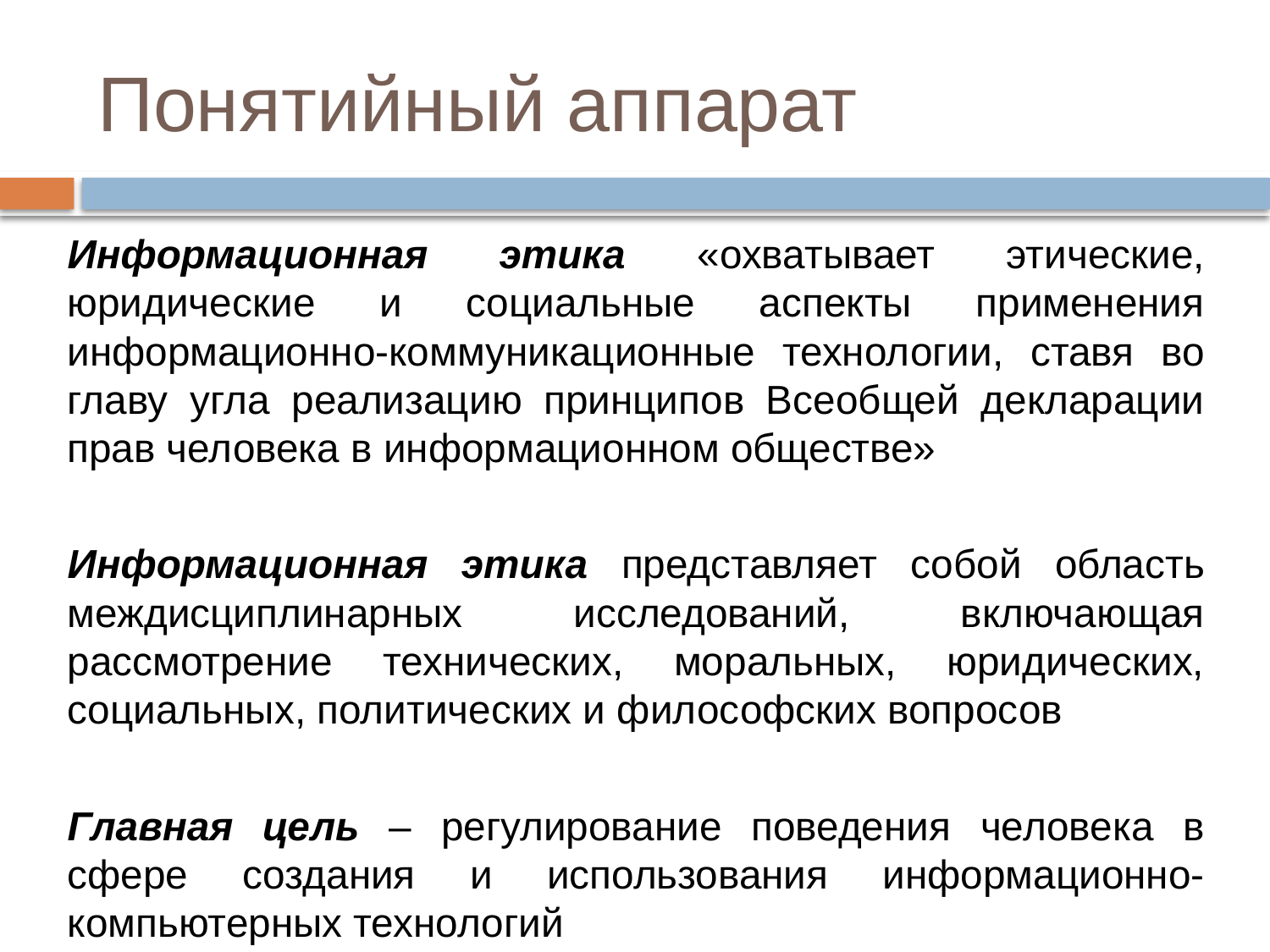

# Понятийный аппарат
Информационная этика «охватывает этические, юридические и социальные аспекты применения информационно-коммуникационные технологии, ставя во главу угла реализацию принципов Всеобщей декларации прав человека в информационном обществе»

Информационная этика представляет собой область междисциплинарных исследований, включающая рассмотрение технических, моральных, юридических, социальных, политических и философских вопросов

Главная цель – регулирование поведения человека в сфере создания и использования информационно-компьютерных технологий